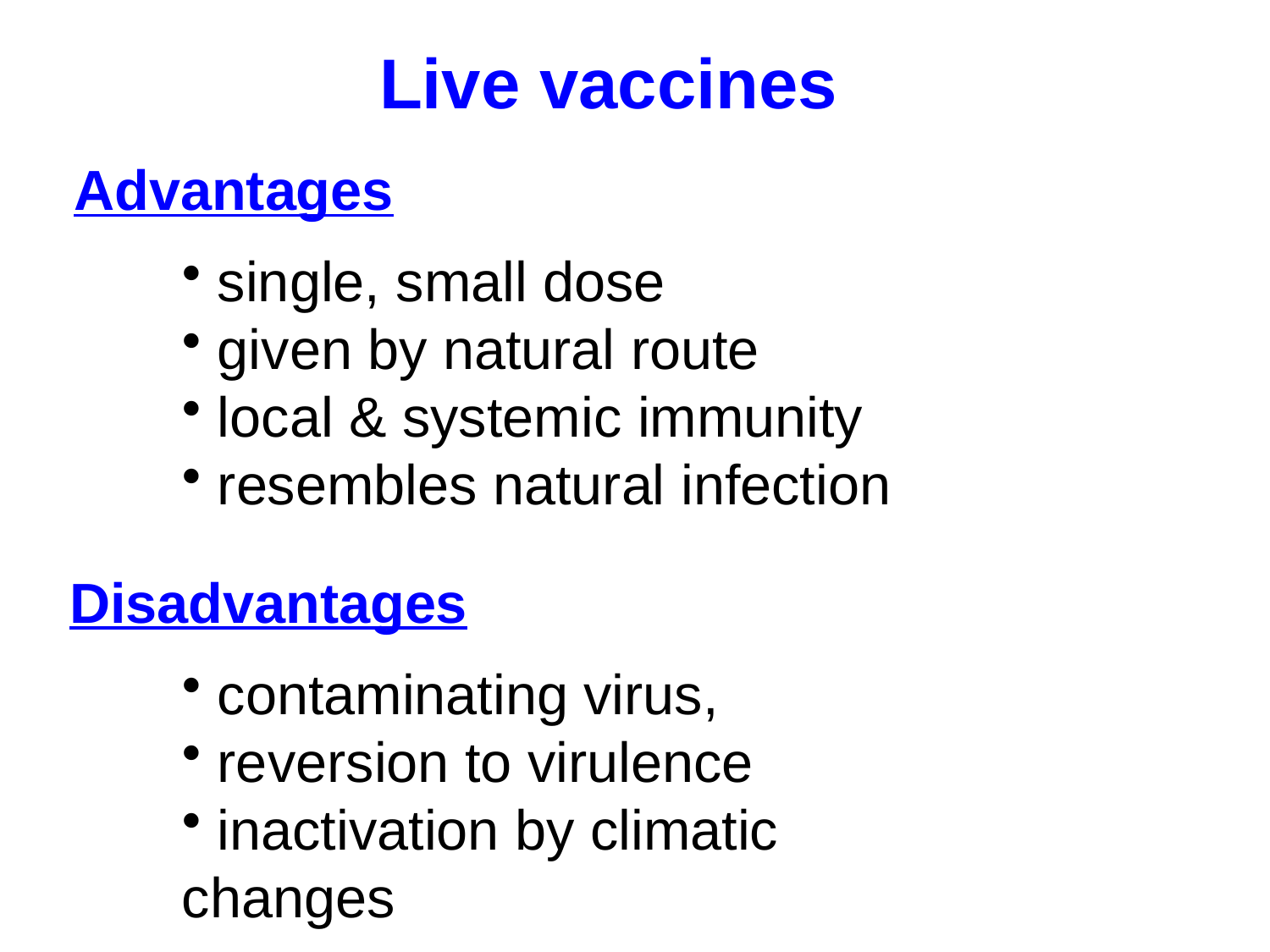

Live vaccines
Advantages
 single, small dose
 given by natural route
 local & systemic immunity
 resembles natural infection
Disadvantages
 contaminating virus,
 reversion to virulence
 inactivation by climatic changes